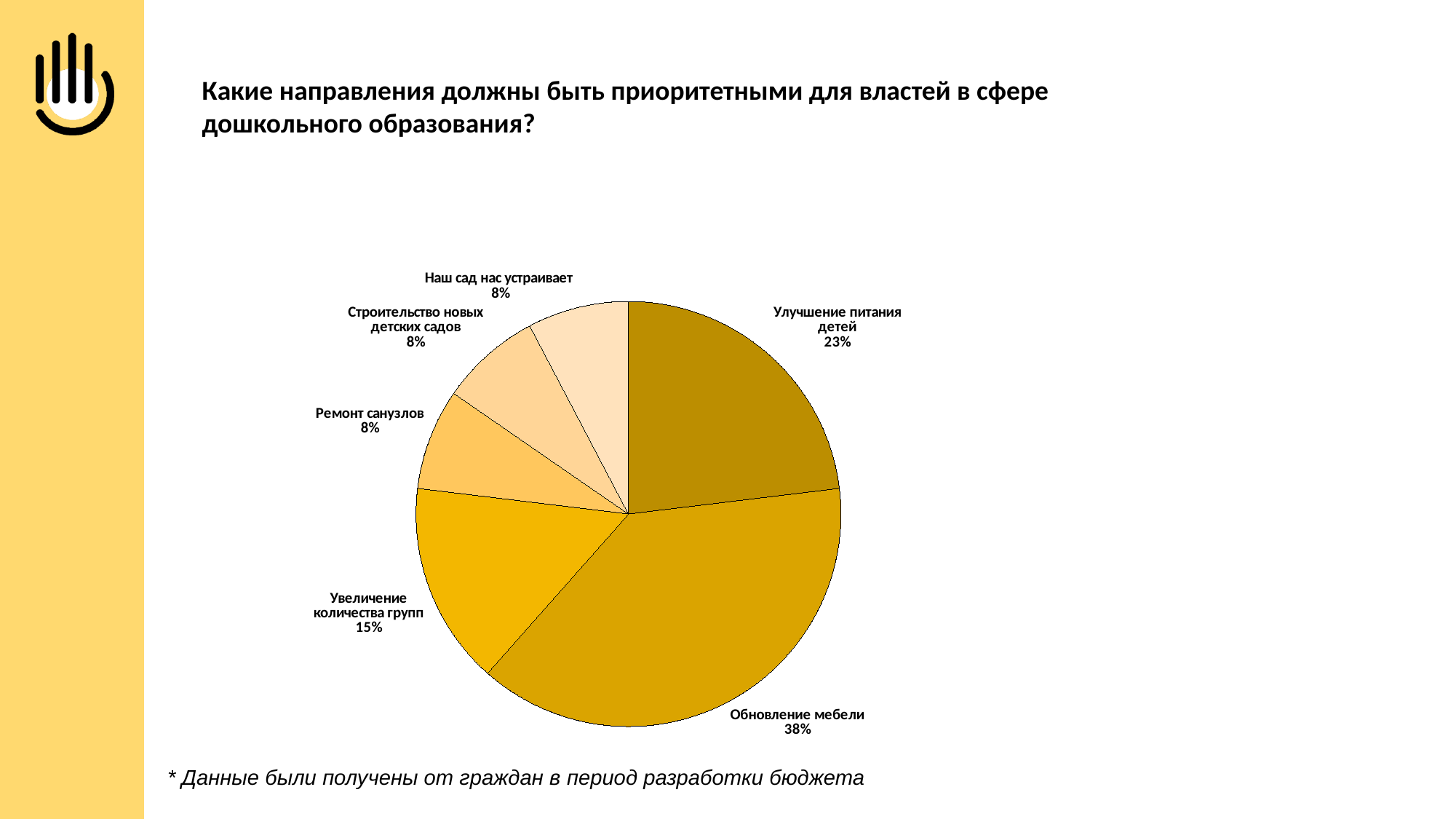

Какие направления должны быть приоритетными для властей в сфере дошкольного образования?

### Chart

| Category |  |
|---|---|
| Улучшение питания детей | 0.231 |
| Обновление мебели | 0.3850000000000001 |
| Увеличение количества групп | 0.15400000000000005 |
| Ремонт санузлов | 0.077 |
| Строительство новых детских садов | 0.077 |
| Наш сад нас устраивает  | 0.077 |
* Данные были получены от граждан в период разработки бюджета